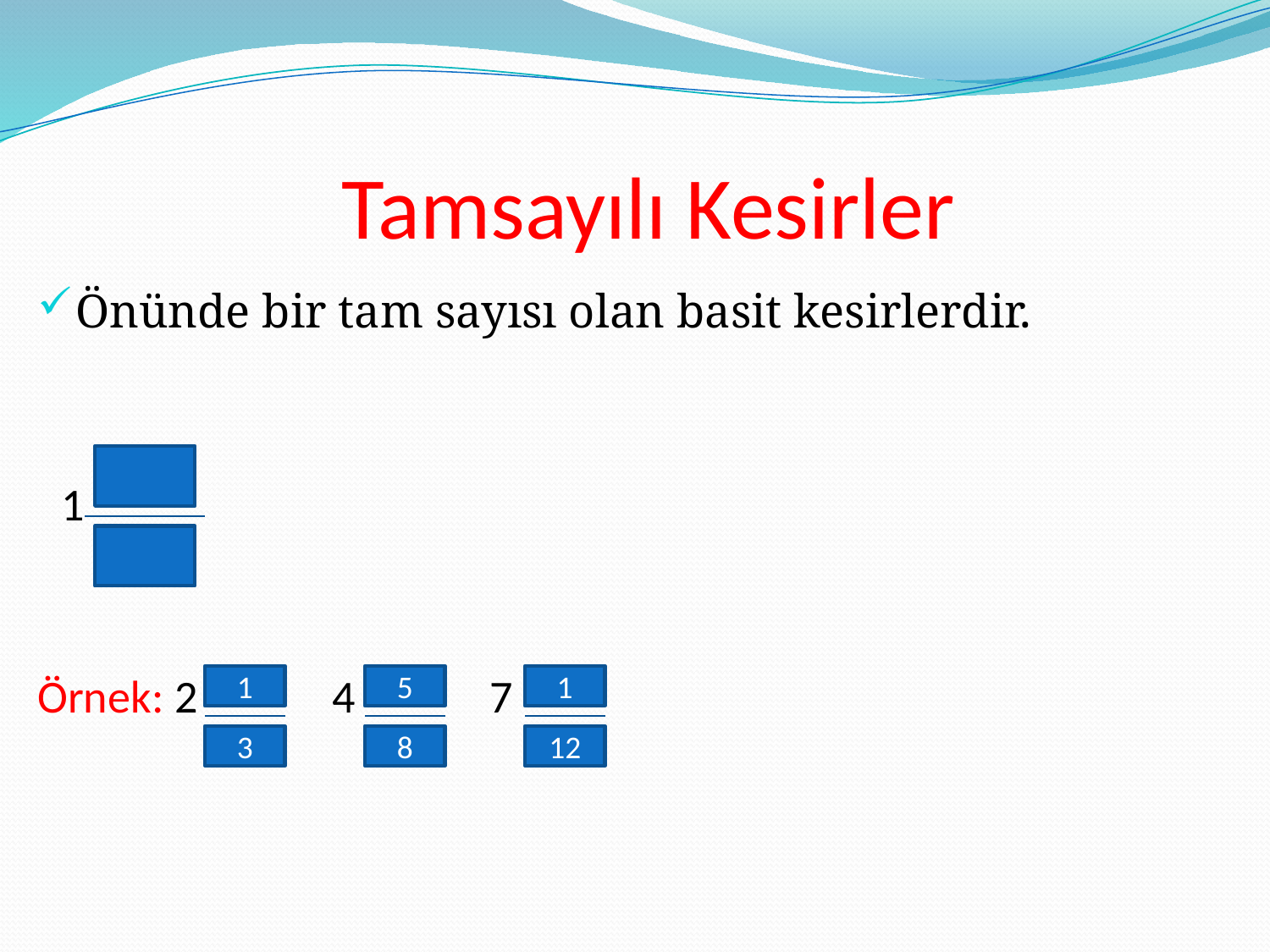

# Tamsayılı Kesirler
Önünde bir tam sayısı olan basit kesirlerdir.

  1

Örnek: 2             4             7

1
5
1
3
8
12